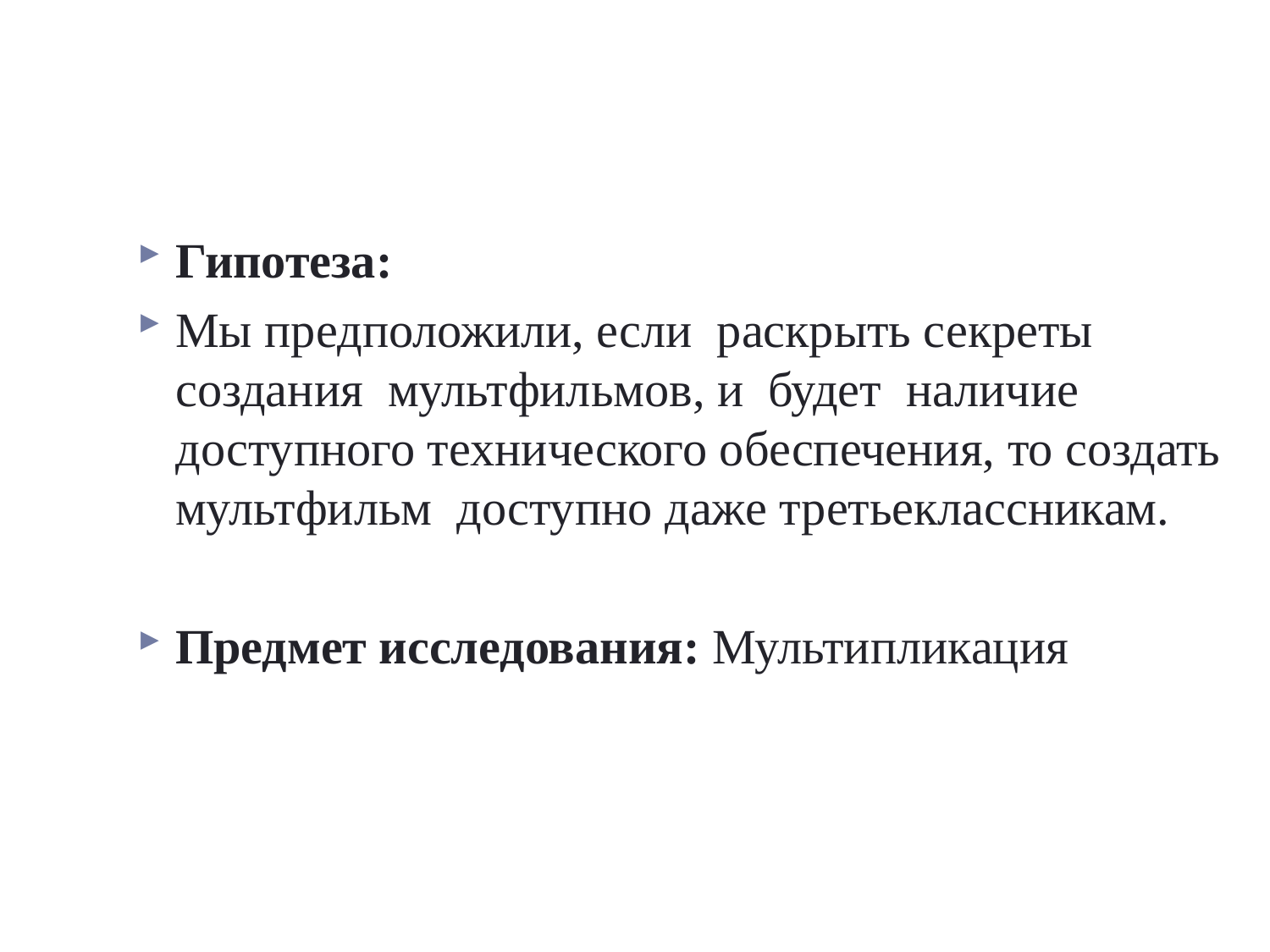

Гипотеза:
Мы предположили, если  раскрыть секреты создания  мультфильмов, и  будет  наличие доступного технического обеспечения, то создать мультфильм  доступно даже третьеклассникам.

Предмет исследования: Мультипликация